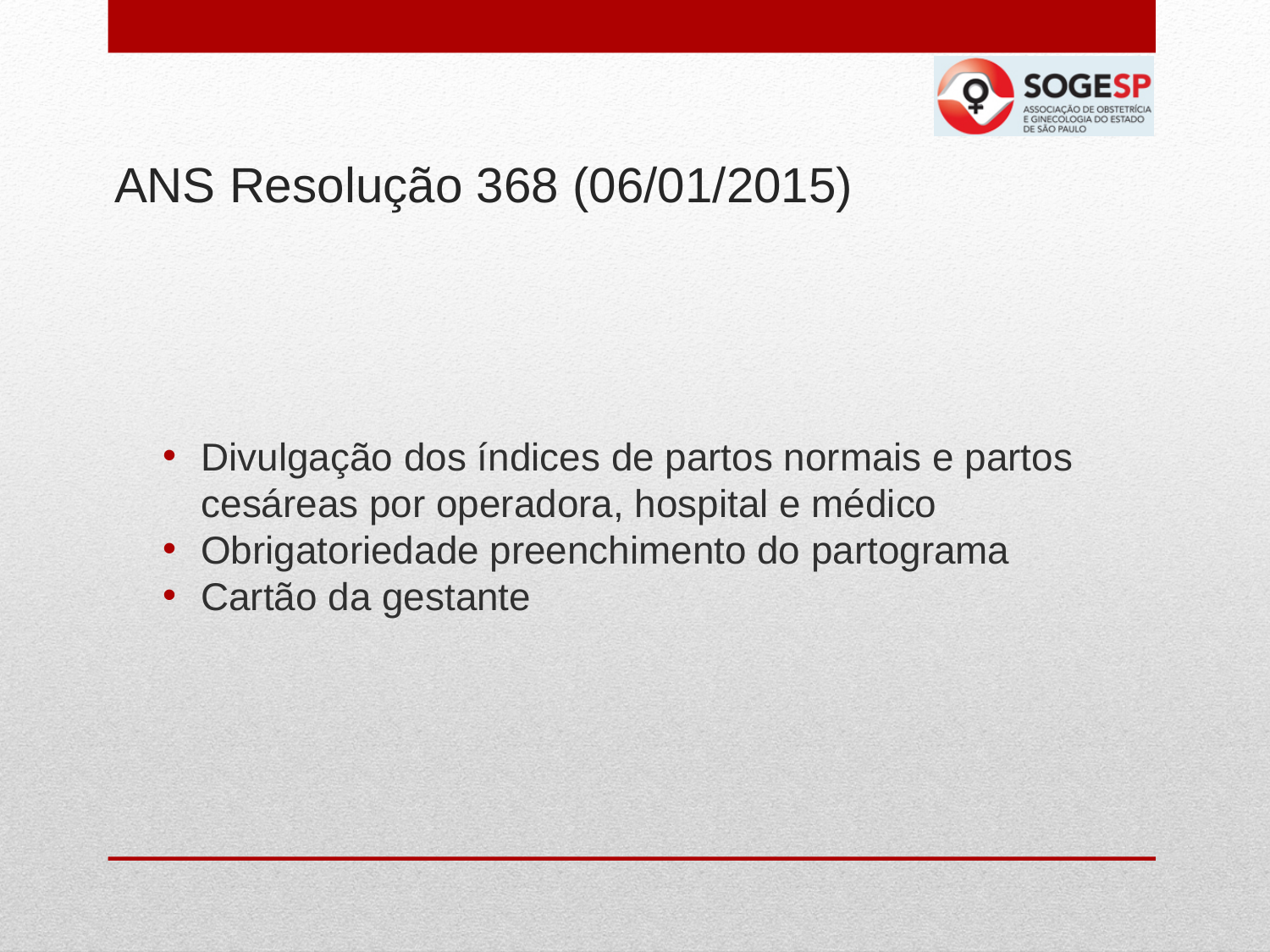

# ANS Resolução 368 (06/01/2015)

Divulgação dos índices de partos normais e partos cesáreas por operadora, hospital e médico
Obrigatoriedade preenchimento do partograma
Cartão da gestante